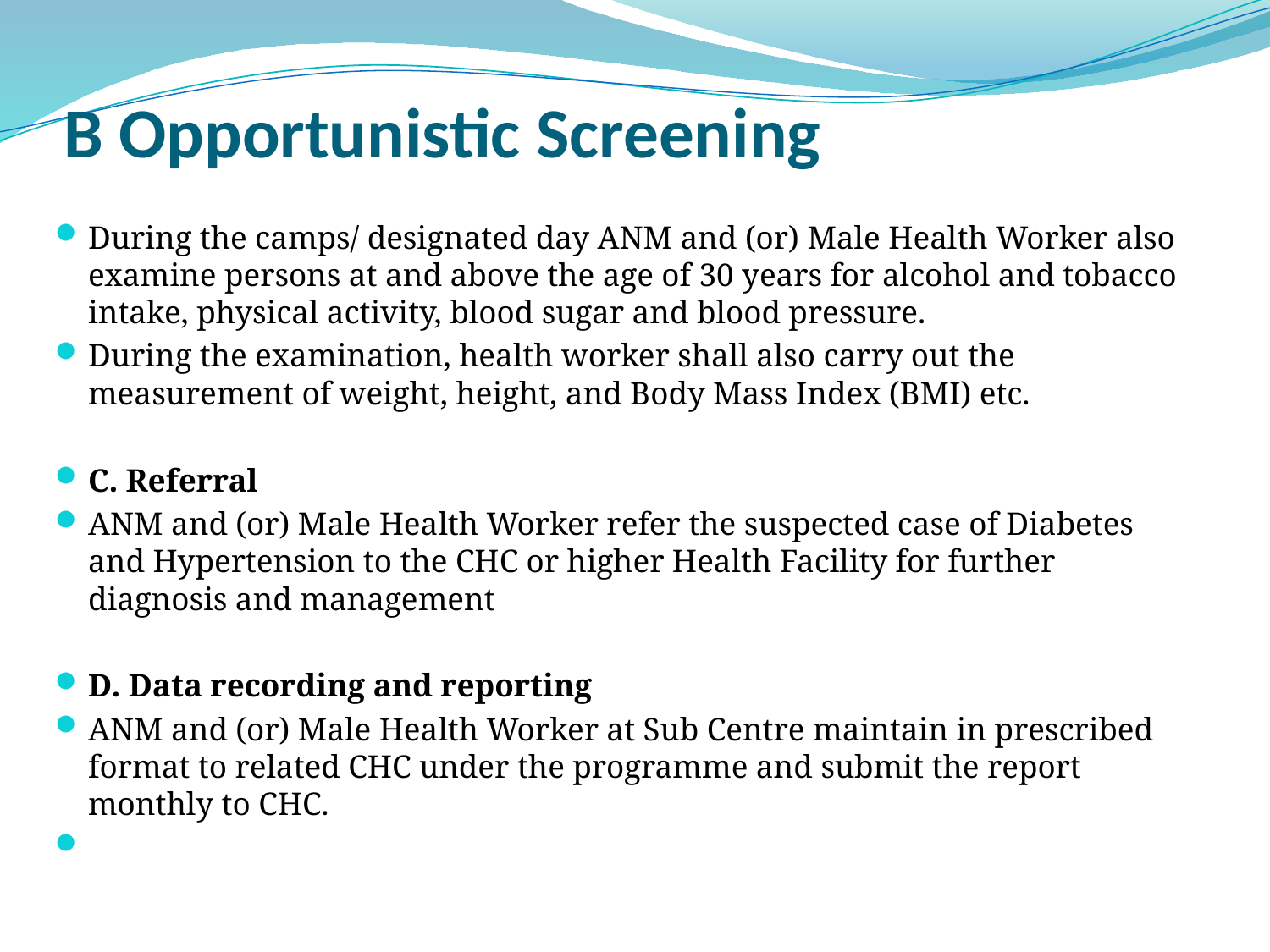

# B Opportunistic Screening
During the camps/ designated day ANM and (or) Male Health Worker also examine persons at and above the age of 30 years for alcohol and tobacco intake, physical activity, blood sugar and blood pressure.
During the examination, health worker shall also carry out the measurement of weight, height, and Body Mass Index (BMI) etc.

C. Referral
ANM and (or) Male Health Worker refer the suspected case of Diabetes and Hypertension to the CHC or higher Health Facility for further diagnosis and management

D. Data recording and reporting
ANM and (or) Male Health Worker at Sub Centre maintain in prescribed format to related CHC under the programme and submit the report monthly to CHC.